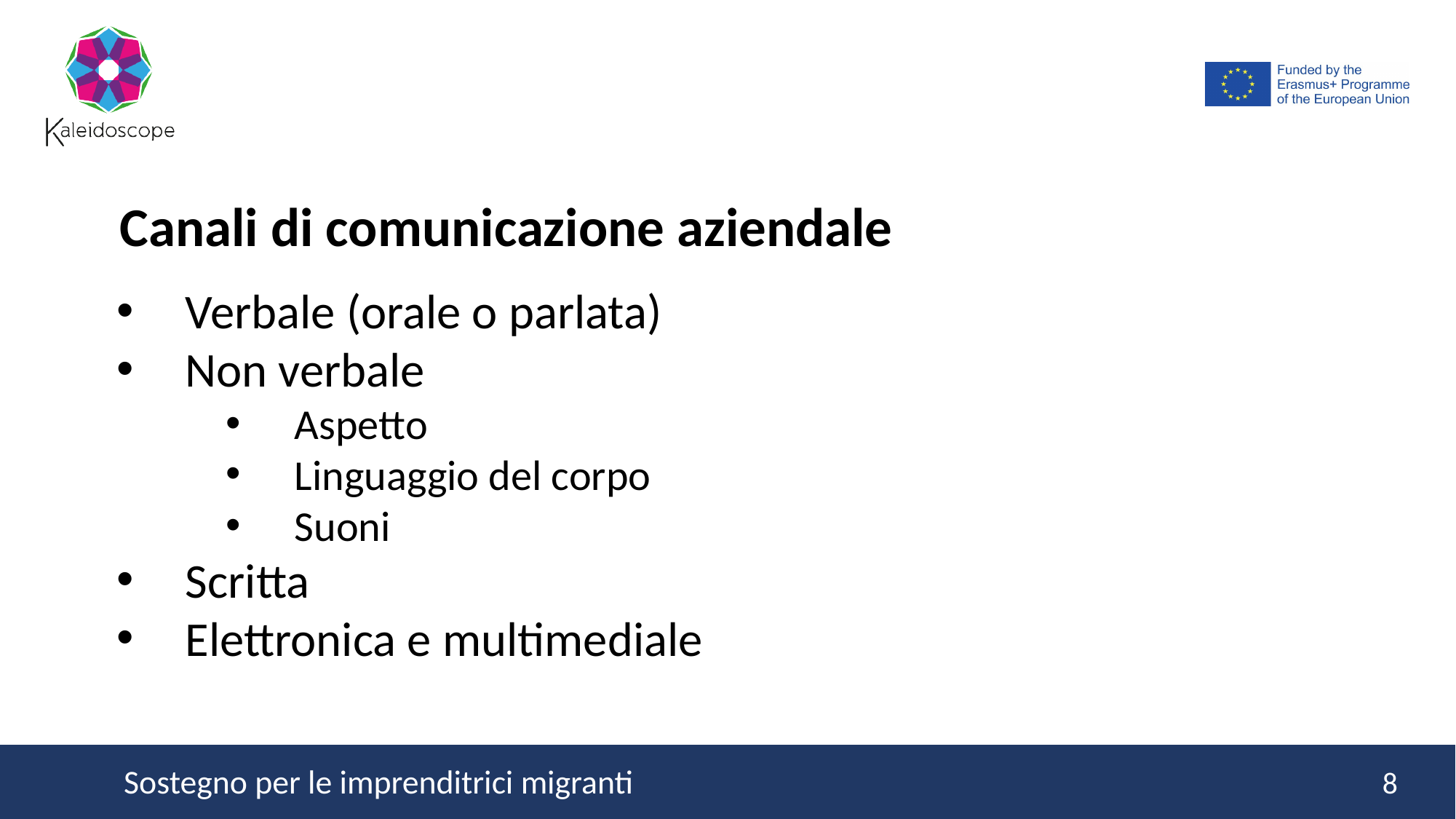

Canali di comunicazione aziendale
Verbale (orale o parlata)
Non verbale
Aspetto
Linguaggio del corpo
Suoni
Scritta
Elettronica e multimediale
8